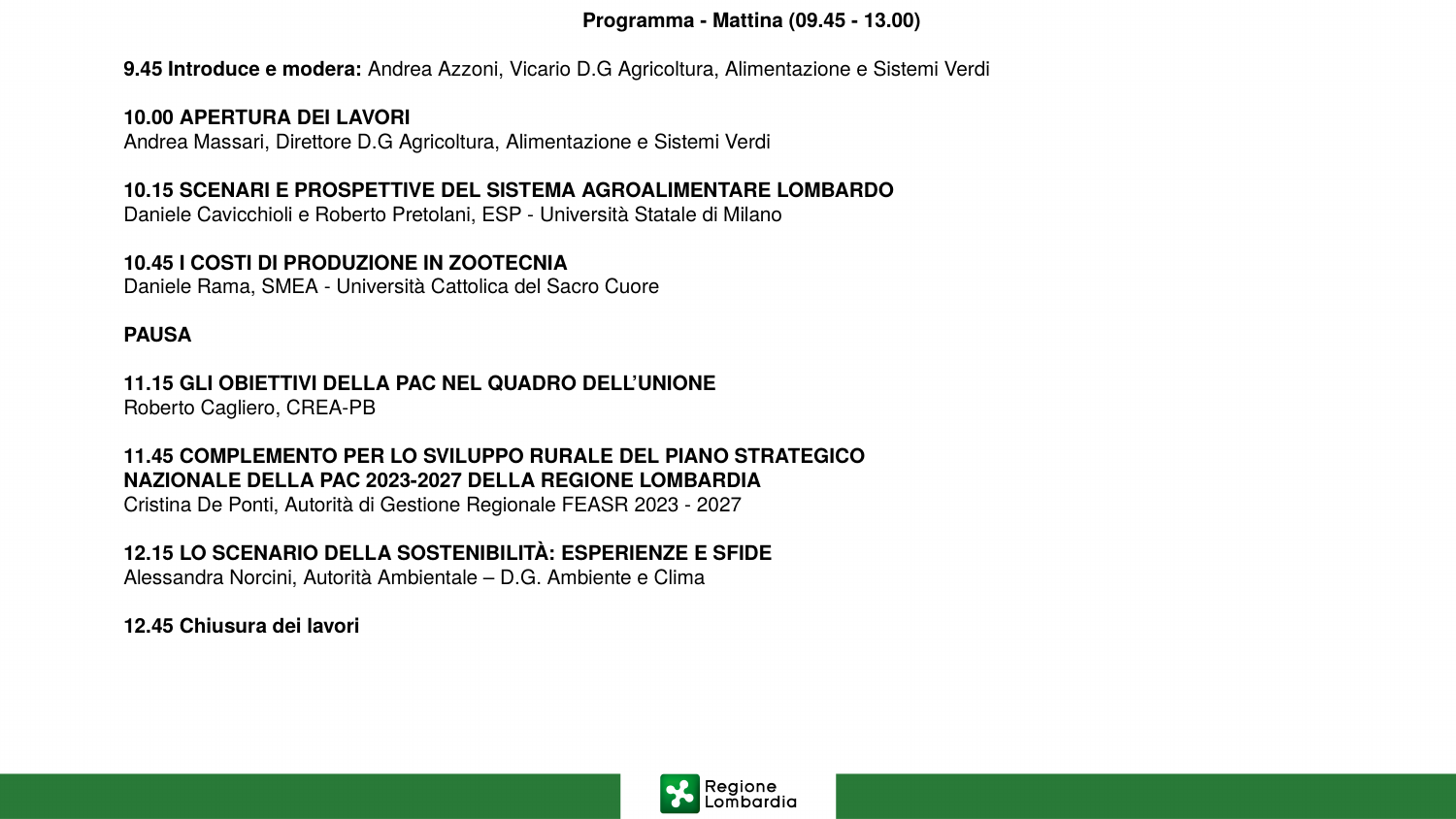

Programma - Mattina (09.45 - 13.00)

9.45 Introduce e modera: Andrea Azzoni, Vicario D.G Agricoltura, Alimentazione e Sistemi Verdi

10.00 APERTURA DEI LAVORI
Andrea Massari, Direttore D.G Agricoltura, Alimentazione e Sistemi Verdi

10.15 SCENARI E PROSPETTIVE DEL SISTEMA AGROALIMENTARE LOMBARDO
Daniele Cavicchioli e Roberto Pretolani, ESP - Università Statale di Milano

10.45 I COSTI DI PRODUZIONE IN ZOOTECNIA
Daniele Rama, SMEA - Università Cattolica del Sacro Cuore

PAUSA

11.15 GLI OBIETTIVI DELLA PAC NEL QUADRO DELL’UNIONE
Roberto Cagliero, CREA-PB

11.45 COMPLEMENTO PER LO SVILUPPO RURALE DEL PIANO STRATEGICO
NAZIONALE DELLA PAC 2023-2027 DELLA REGIONE LOMBARDIA
Cristina De Ponti, Autorità di Gestione Regionale FEASR 2023 - 2027

12.15 LO SCENARIO DELLA SOSTENIBILITÀ: ESPERIENZE E SFIDE
Alessandra Norcini, Autorità Ambientale – D.G. Ambiente e Clima

12.45 Chiusura dei lavori